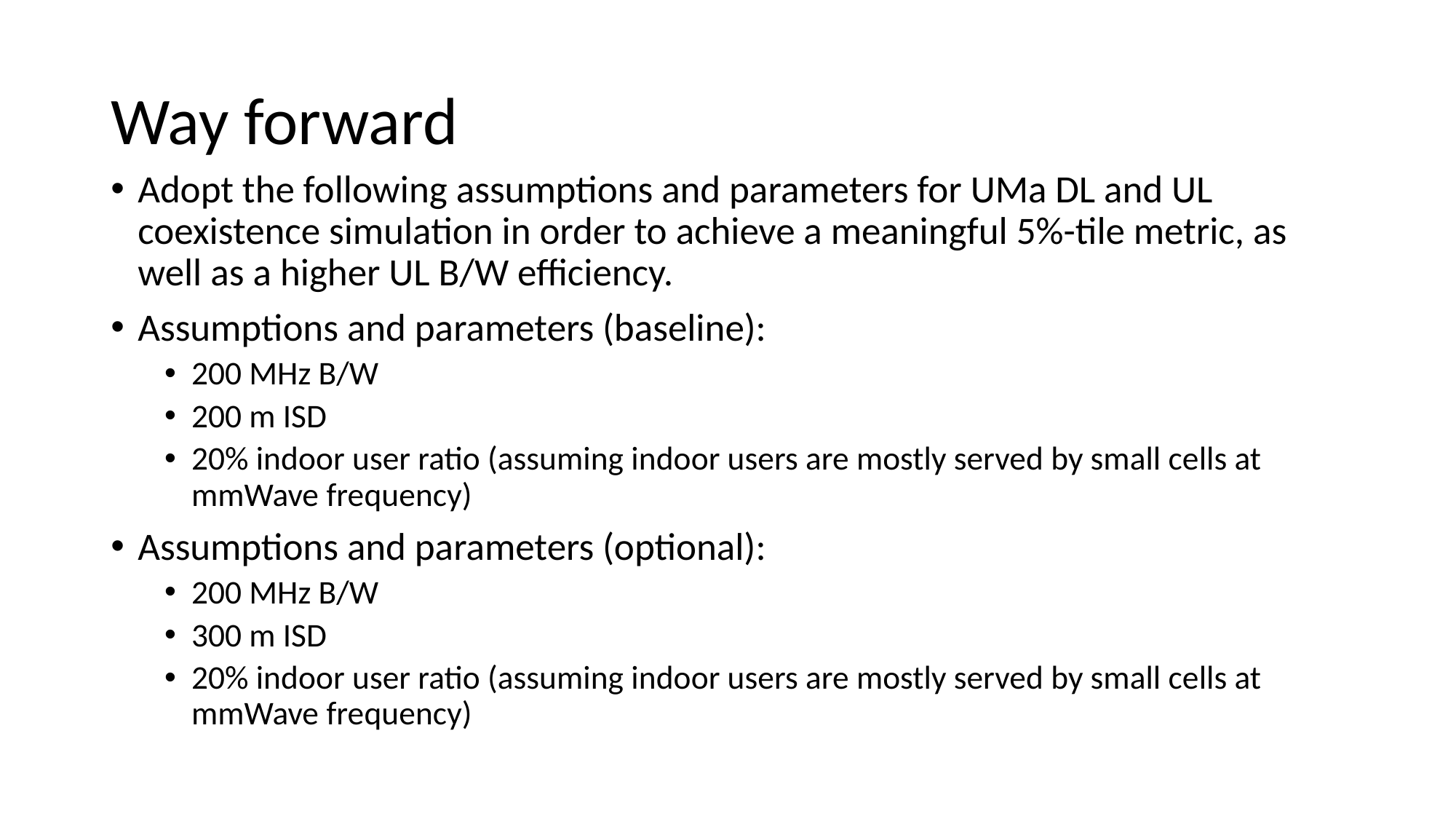

# Way forward
Adopt the following assumptions and parameters for UMa DL and UL coexistence simulation in order to achieve a meaningful 5%-tile metric, as well as a higher UL B/W efficiency.
Assumptions and parameters (baseline):
200 MHz B/W
200 m ISD
20% indoor user ratio (assuming indoor users are mostly served by small cells at mmWave frequency)
Assumptions and parameters (optional):
200 MHz B/W
300 m ISD
20% indoor user ratio (assuming indoor users are mostly served by small cells at mmWave frequency)